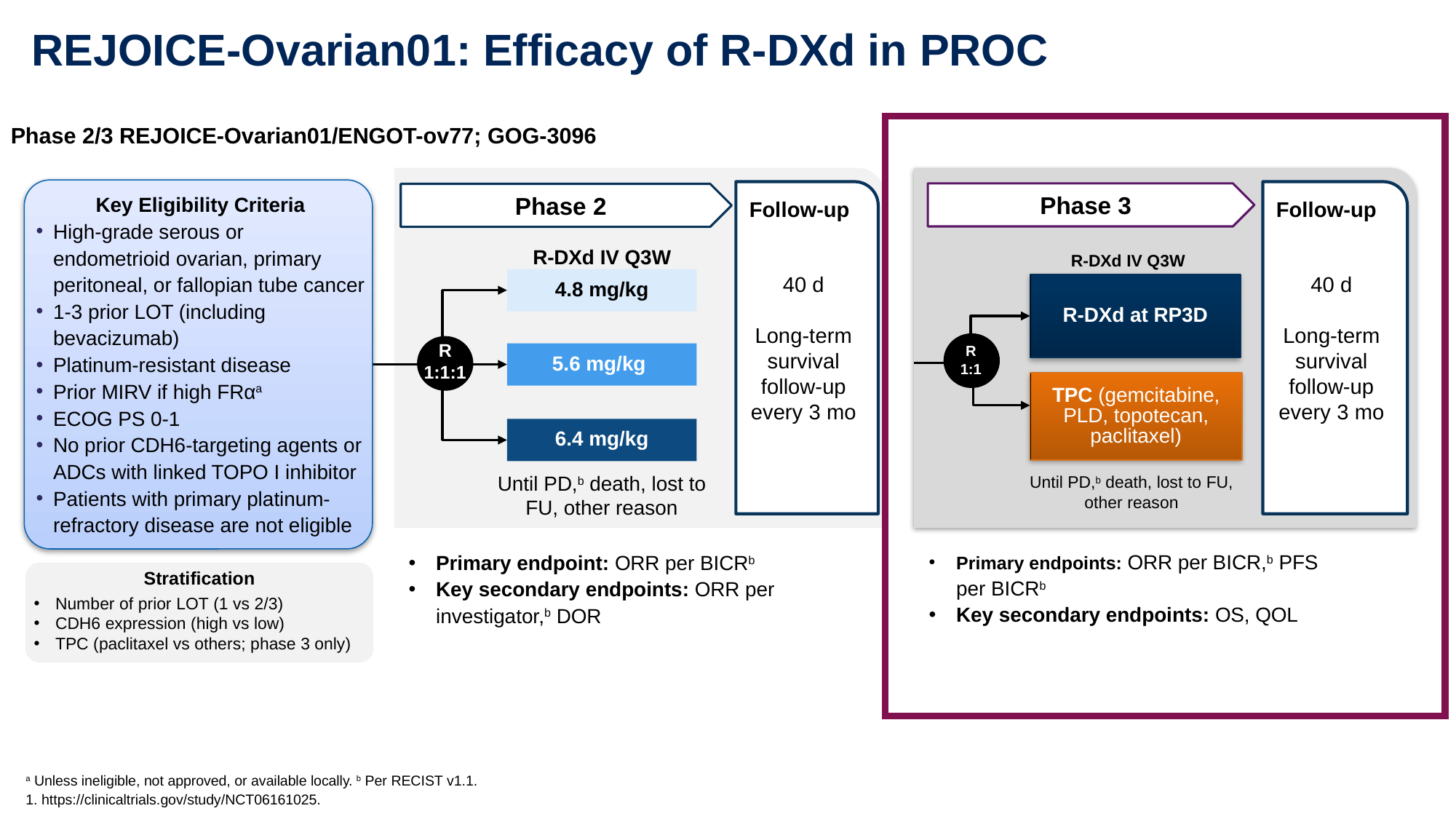

# REJOICE-Ovarian01: Efficacy of R-DXd in PROC
Phase 2/3 REJOICE-Ovarian01/ENGOT-ov77; GOG-3096

Key Eligibility Criteria
High-grade serous or endometrioid ovarian, primary peritoneal, or fallopian tube cancer
1-3 prior LOT (including bevacizumab)
Platinum-resistant disease
Prior MIRV if high FRαa
ECOG PS 0-1
No prior CDH6-targeting agents or ADCs with linked TOPO I inhibitor
Patients with primary platinum-refractory disease are not eligible
40 d

Long-term survival follow-up every 3 mo
Follow-up
40 d

Long-term survival follow-up every 3 mo
Follow-up
Phase 3
Phase 2
R-DXd IV Q3W
R-DXd IV Q3W
4.8 mg/kg
5.6 mg/kg
6.4 mg/kg
R-DXd at RP3D
TPC (gemcitabine, PLD, topotecan, paclitaxel)

R
1:1

R
1:1:1
Until PD,b death, lost to FU, other reason
Until PD,b death, lost to FU, other reason
R
1:1

Primary endpoints: ORR per BICR,b PFS
per BICRb
Key secondary endpoints: OS, QOL

Primary endpoint: ORR per BICRb
Key secondary endpoints: ORR per investigator,b DOR
Stratification
Number of prior LOT (1 vs 2/3)
CDH6 expression (high vs low)
TPC (paclitaxel vs others; phase 3 only)
a Unless ineligible, not approved, or available locally. b Per RECIST v1.1.
1. https://clinicaltrials.gov/study/NCT06161025.